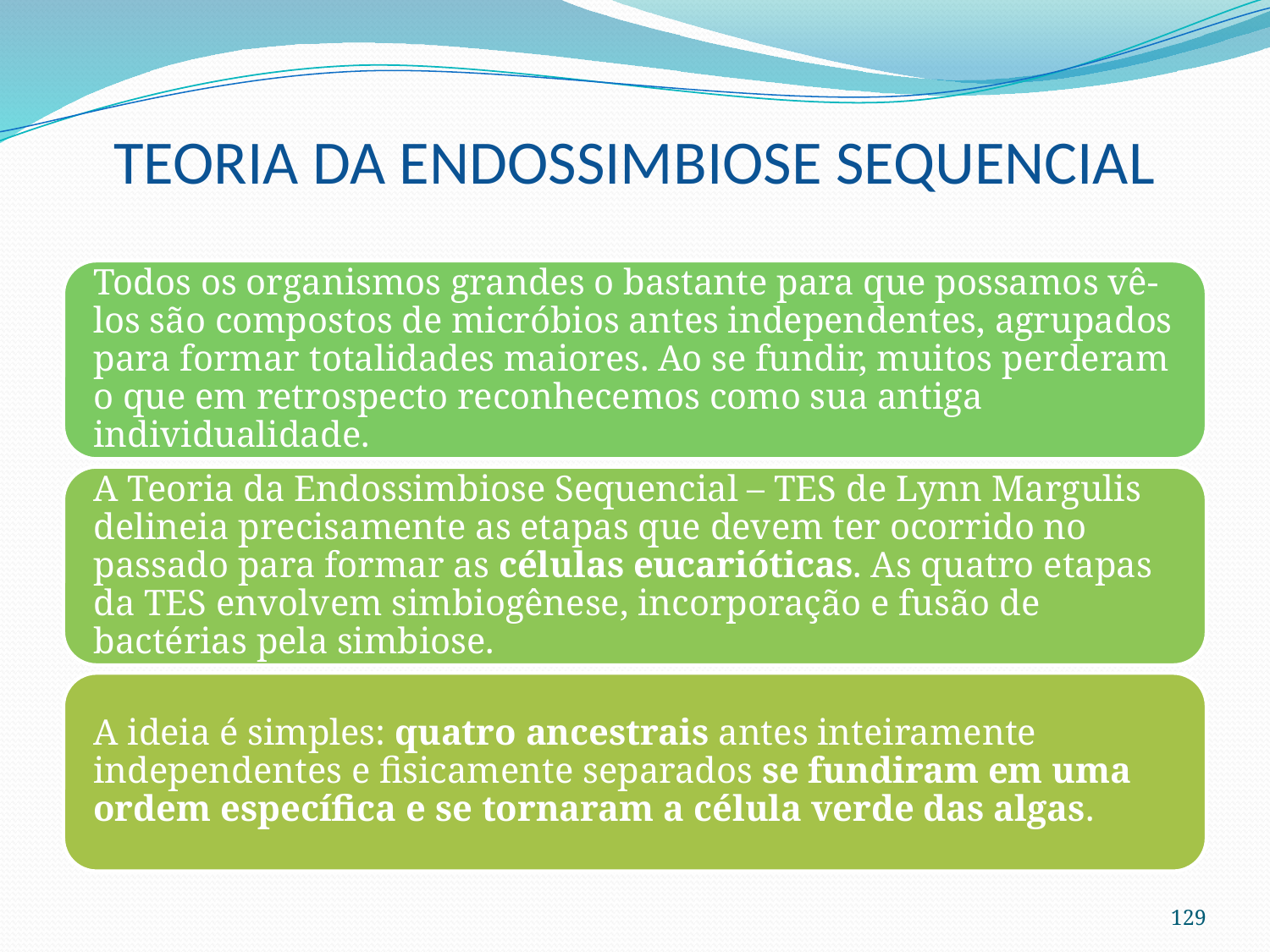

# TEORIA DA ENDOSSIMBIOSE SEQUENCIAL
Todos os organismos grandes o bastante para que possamos vê-los são compostos de micróbios antes independentes, agrupados para formar totalidades maiores. Ao se fundir, muitos perderam o que em retrospecto reconhecemos como sua antiga individualidade.
A Teoria da Endossimbiose Sequencial – TES de Lynn Margulis delineia precisamente as etapas que devem ter ocorrido no passado para formar as células eucarióticas. As quatro etapas da TES envolvem simbiogênese, incorporação e fusão de bactérias pela simbiose.
A ideia é simples: quatro ancestrais antes inteiramente independentes e fisicamente separados se fundiram em uma ordem específica e se tornaram a célula verde das algas.
129